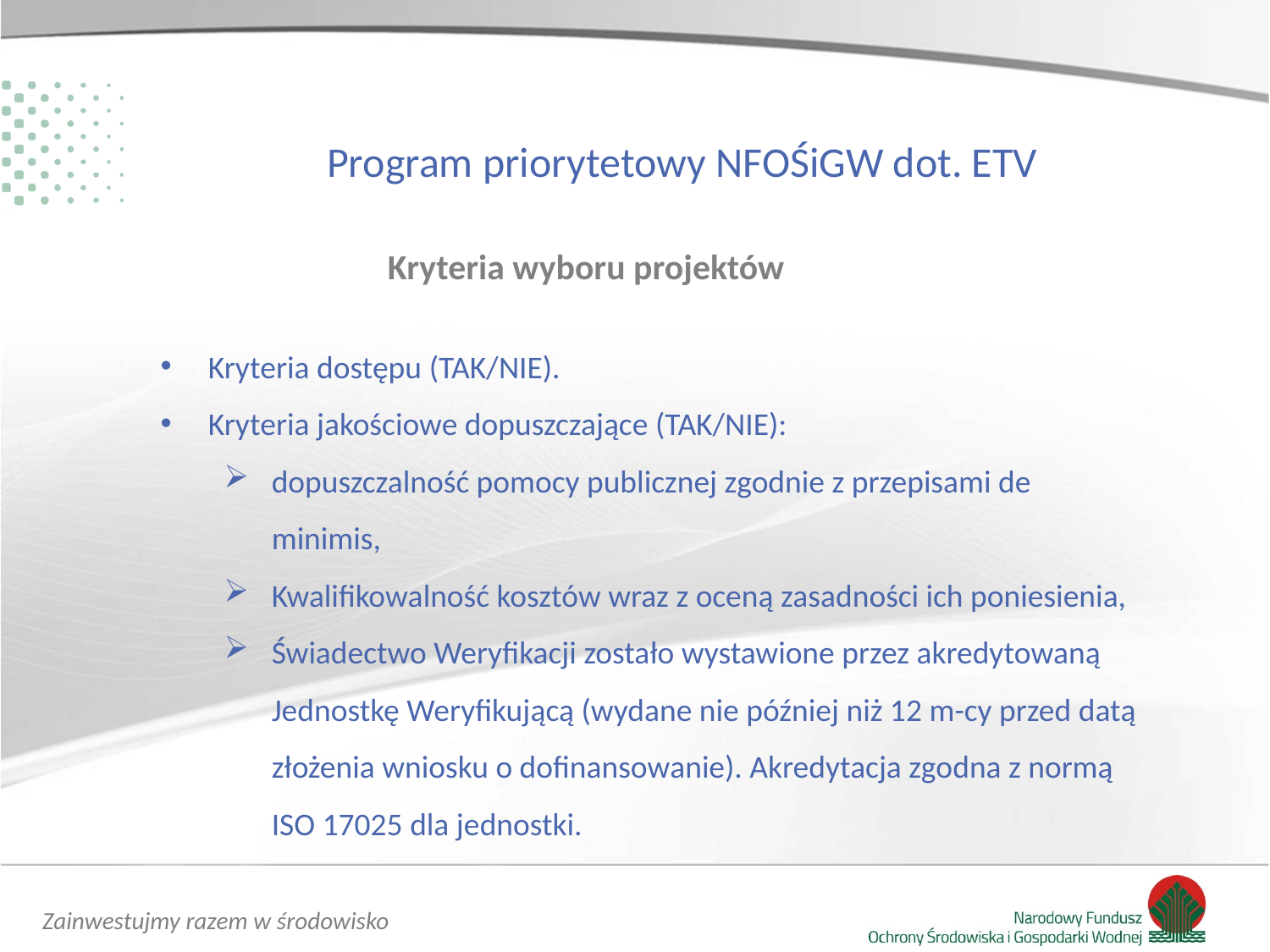

# Program priorytetowy NFOŚiGW dot. ETV
Kryteria wyboru projektów

Kryteria dostępu (TAK/NIE).
Kryteria jakościowe dopuszczające (TAK/NIE):
dopuszczalność pomocy publicznej zgodnie z przepisami de minimis,
Kwalifikowalność kosztów wraz z oceną zasadności ich poniesienia,
Świadectwo Weryfikacji zostało wystawione przez akredytowaną Jednostkę Weryfikującą (wydane nie później niż 12 m-cy przed datą złożenia wniosku o dofinansowanie). Akredytacja zgodna z normą ISO 17025 dla jednostki.